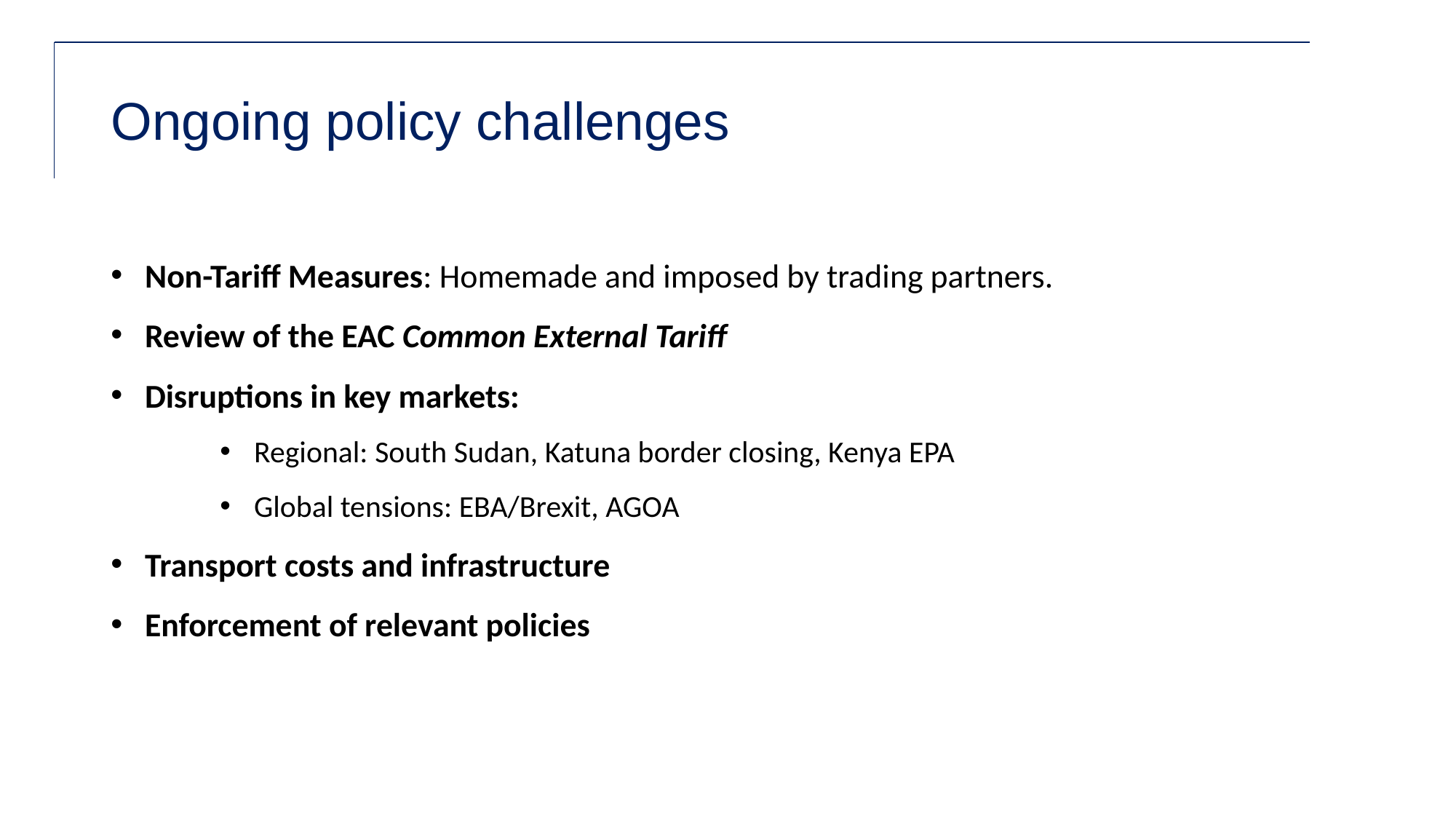

# Ongoing policy challenges
Non-Tariff Measures: Homemade and imposed by trading partners.
Review of the EAC Common External Tariff
Disruptions in key markets:
Regional: South Sudan, Katuna border closing, Kenya EPA
Global tensions: EBA/Brexit, AGOA
Transport costs and infrastructure
Enforcement of relevant policies